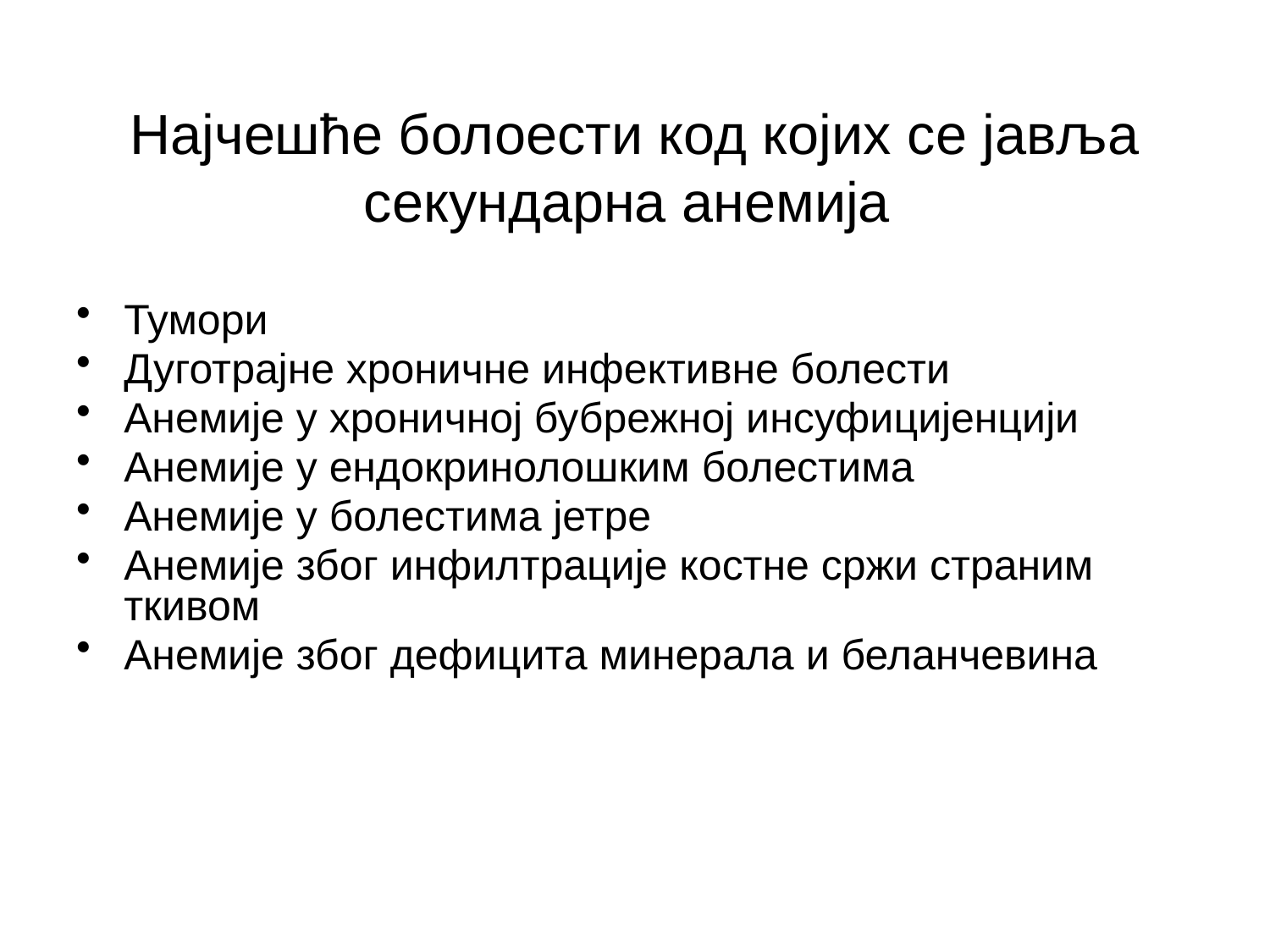

# Најчешће болоести код којих се јавља секундарна анемија
Тумори
Дуготрајне хроничне инфективне болести
Анемије у хроничној бубрежној инсуфицијенцији
Анемије у ендокринолошким болестима
Анемије у болестима јетре
Анемије због инфилтрације костне сржи страним ткивом
Анемије због дефицита минерала и беланчевина